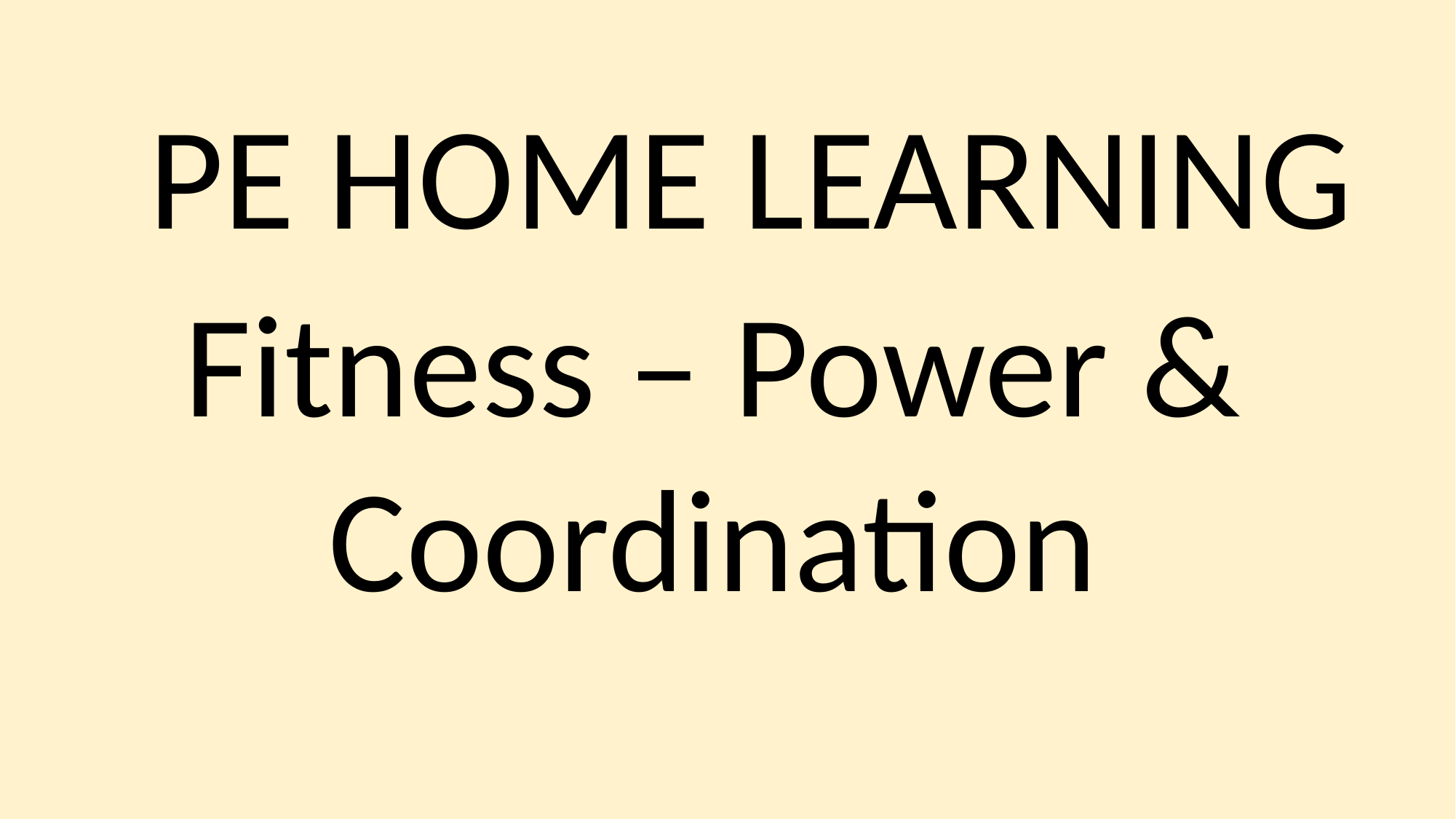

PE HOME LEARNING
Fitness – Power & Coordination